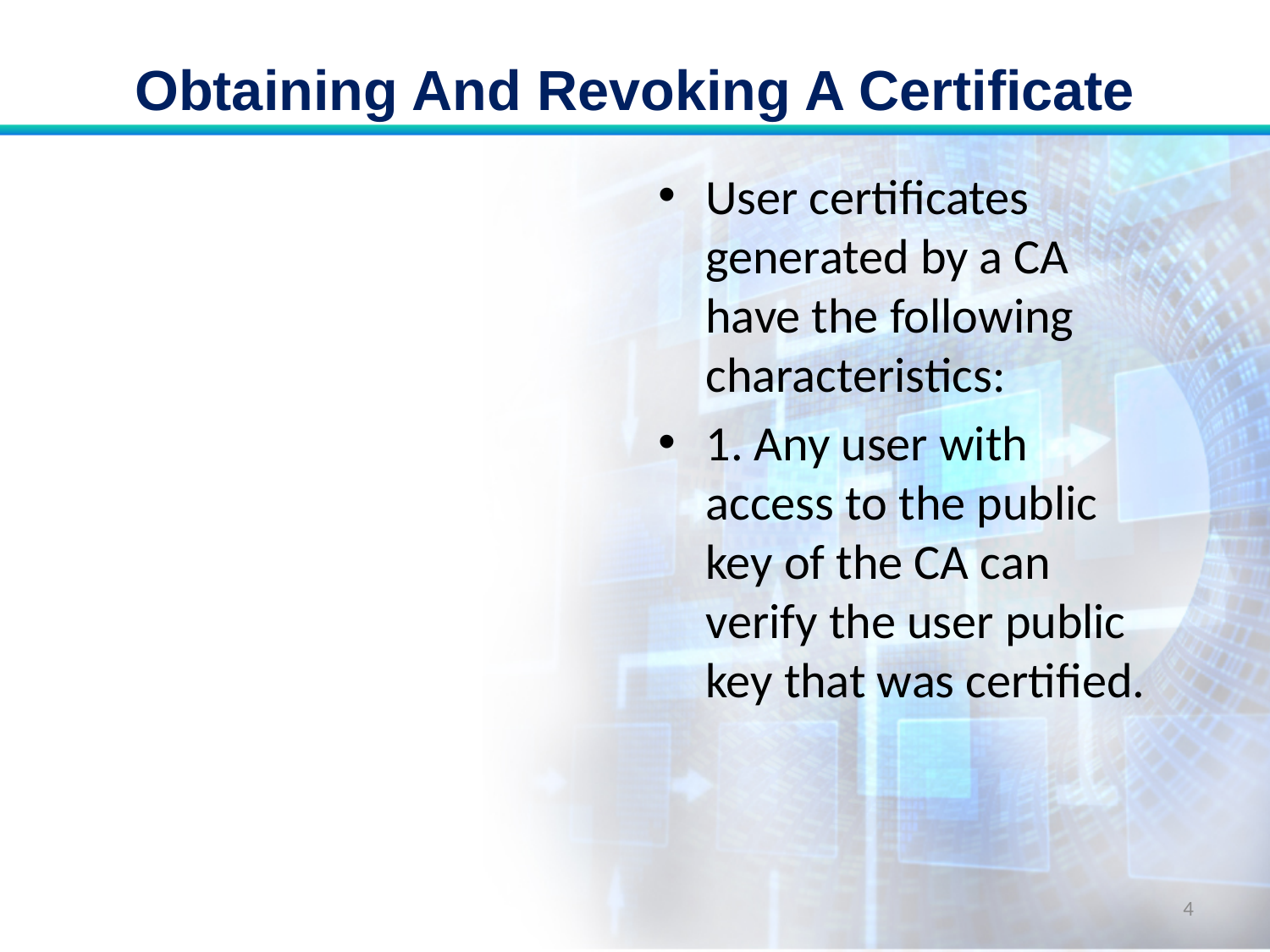

# Obtaining And Revoking A Certificate
User certificates generated by a CA have the following characteristics:
1. Any user with access to the public key of the CA can verify the user public key that was certified.
4